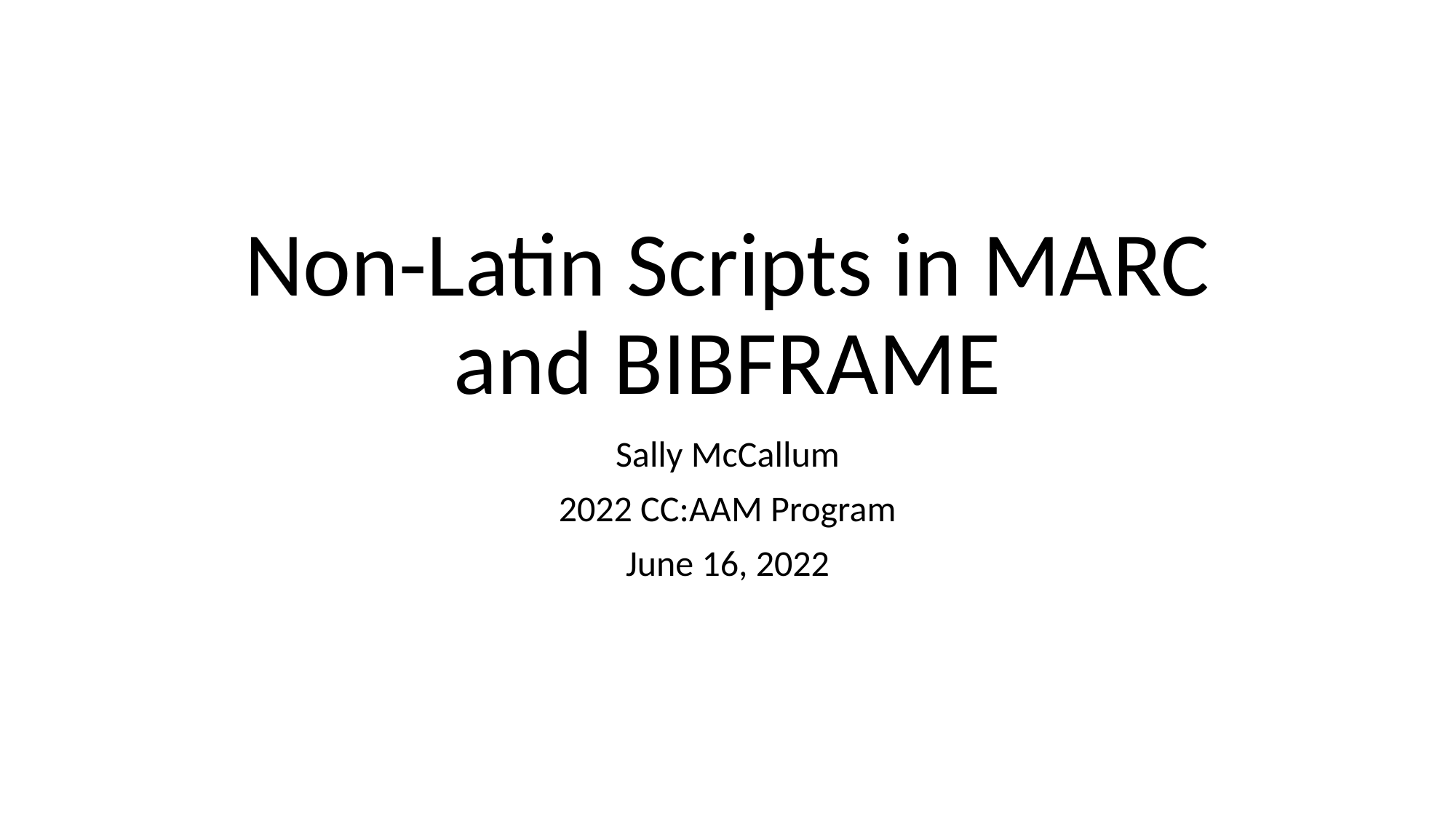

# Non-Latin Scripts in MARC and BIBFRAME
Sally McCallum
2022 CC:AAM Program
June 16, 2022